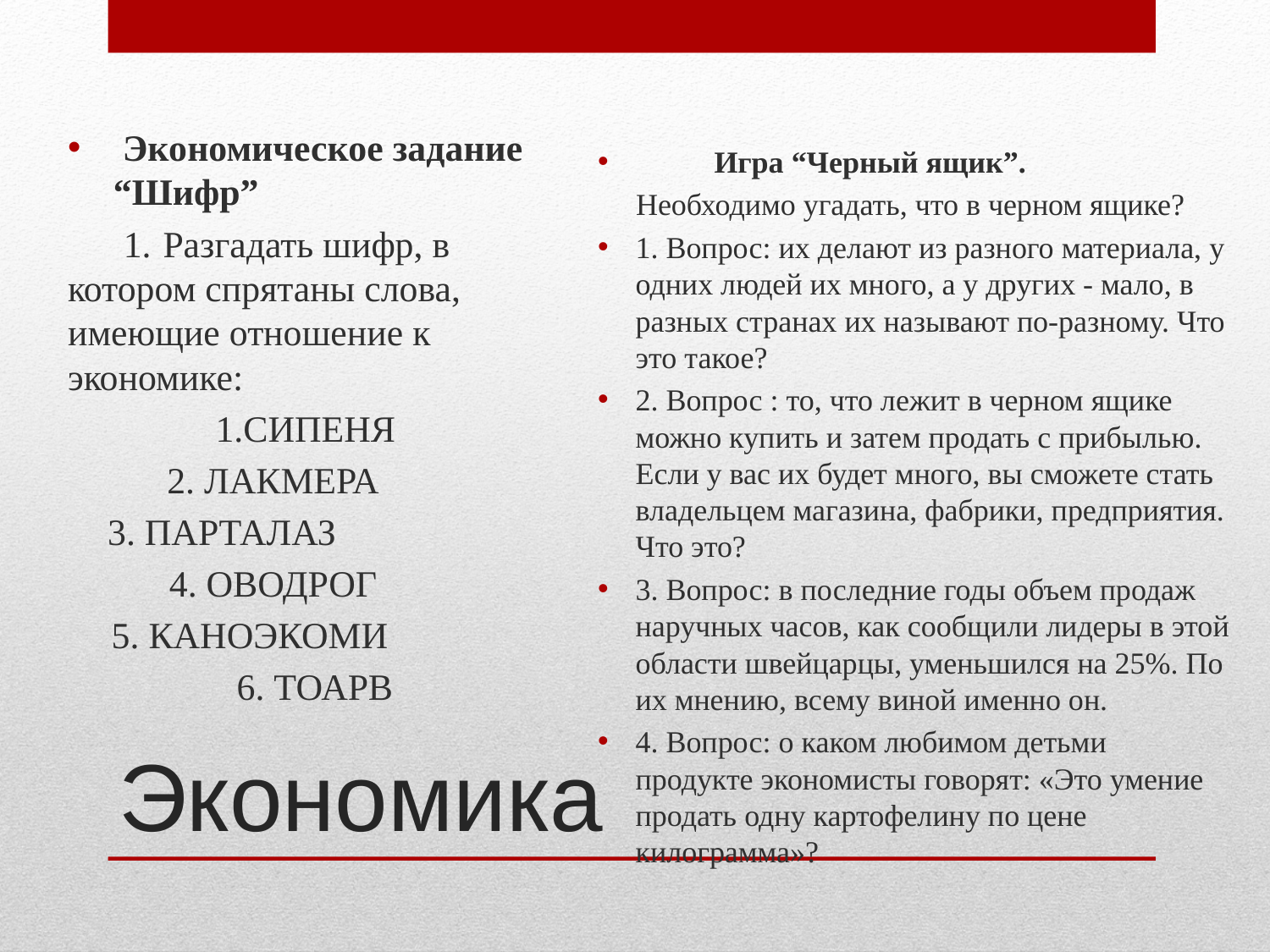

Экономическое задание “Шифр”
      1.	Разгадать шифр, в котором спрятаны слова, имеющие отношение к экономике:
      1.СИПЕНЯ
2. ЛАКМЕРА
3. ПАРТАЛАЗ
4. ОВОДРОГ
5. КАНОЭКОМИ
6. ТОАРВ
	Игра “Черный ящик”.
     Необходимо угадать, что в черном ящике?
1. Вопрос: их делают из разного материала, у одних людей их много, а у других - мало, в разных странах их называют по-разному. Что это такое?
2. Вопрос : то, что лежит в черном ящике можно купить и затем продать с прибылью. Если у вас их будет много, вы сможете стать владельцем магазина, фабрики, предприятия. Что это?
3. Вопрос: в последние годы объем продаж наручных часов, как сообщили лидеры в этой области швейцарцы, уменьшился на 25%. По их мнению, всему виной именно он.
4. Вопрос: о каком любимом детьми продукте экономисты говорят: «Это умение продать одну картофелину по цене килограмма»?

# Экономика